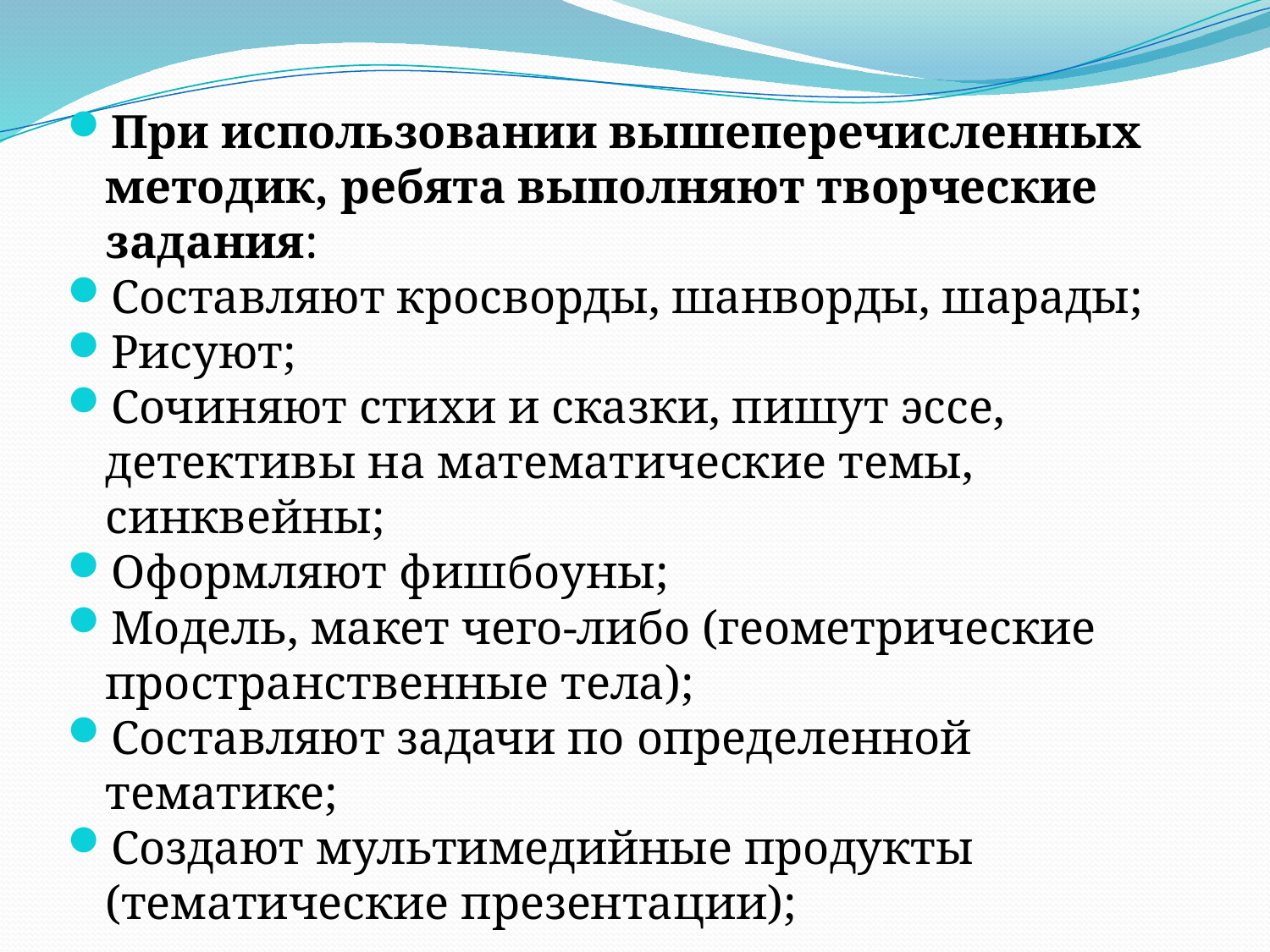

При использовании вышеперечисленных методик, ребята выполняют творческие задания:
Составляют кросворды, шанворды, шарады;
Рисуют;
Сочиняют стихи и сказки, пишут эссе, детективы на математические темы, синквейны;
Оформляют фишбоуны;
Модель, макет чего-либо (геометрические пространственные тела);
Составляют задачи по определенной тематике;
Создают мультимедийные продукты (тематические презентации);